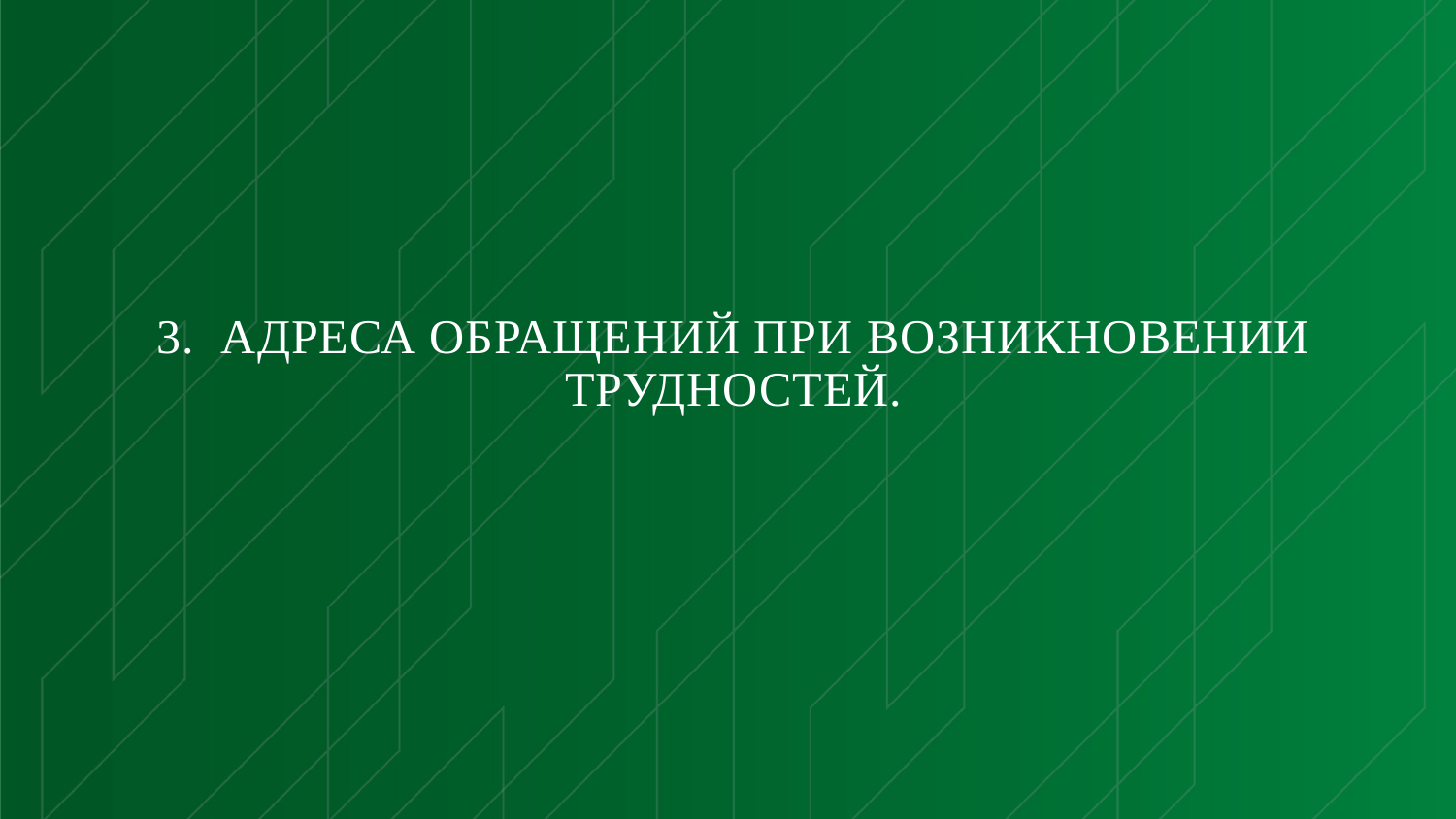

# 3.  Адреса обращений при возникновении трудностей.